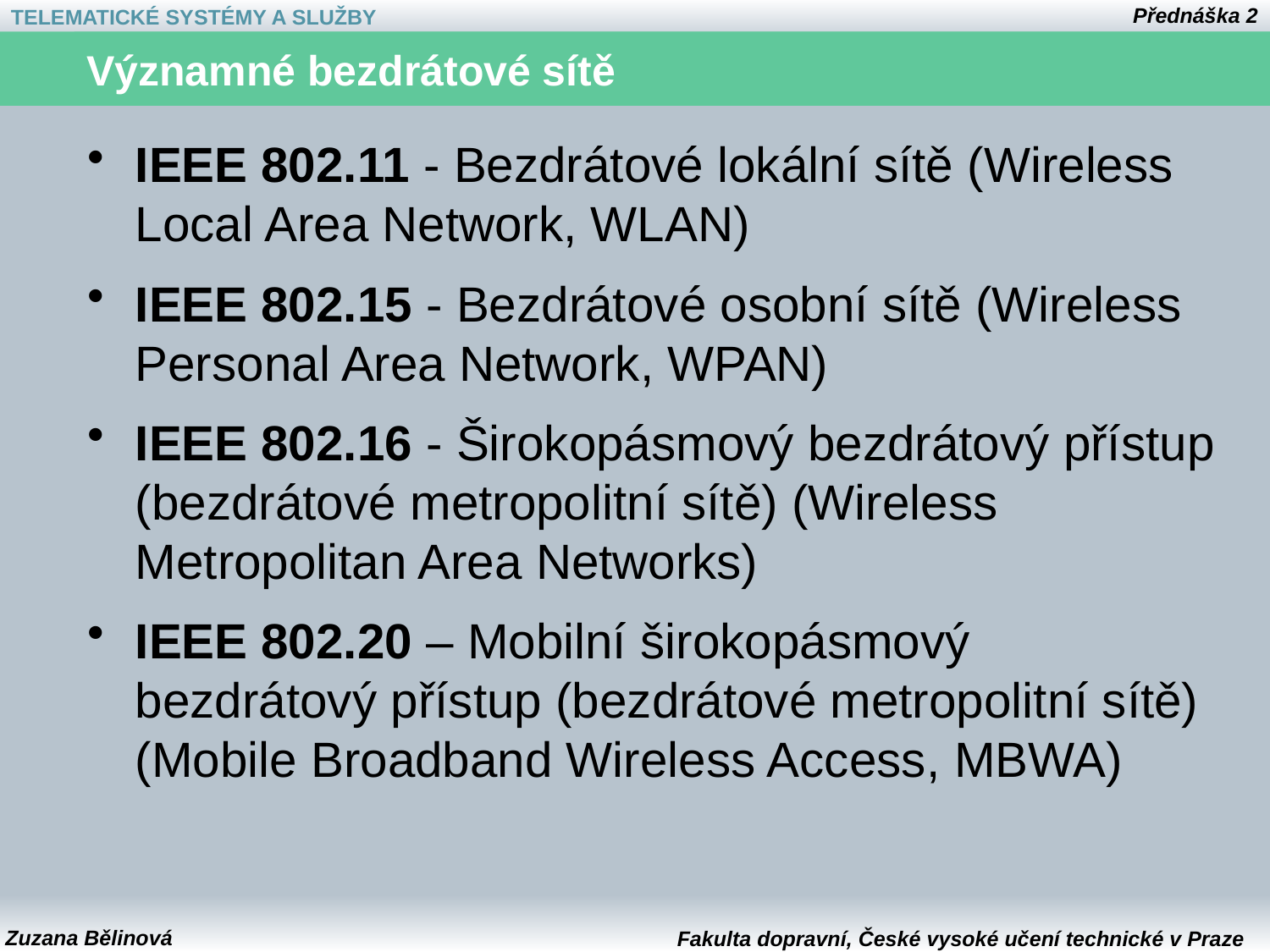

# Významné bezdrátové sítě
IEEE 802.11 - Bezdrátové lokální sítě (Wireless Local Area Network, WLAN)
IEEE 802.15 - Bezdrátové osobní sítě (Wireless Personal Area Network, WPAN)
IEEE 802.16 - Širokopásmový bezdrátový přístup (bezdrátové metropolitní sítě) (Wireless Metropolitan Area Networks)
IEEE 802.20 – Mobilní širokopásmový bezdrátový přístup (bezdrátové metropolitní sítě) (Mobile Broadband Wireless Access, MBWA)